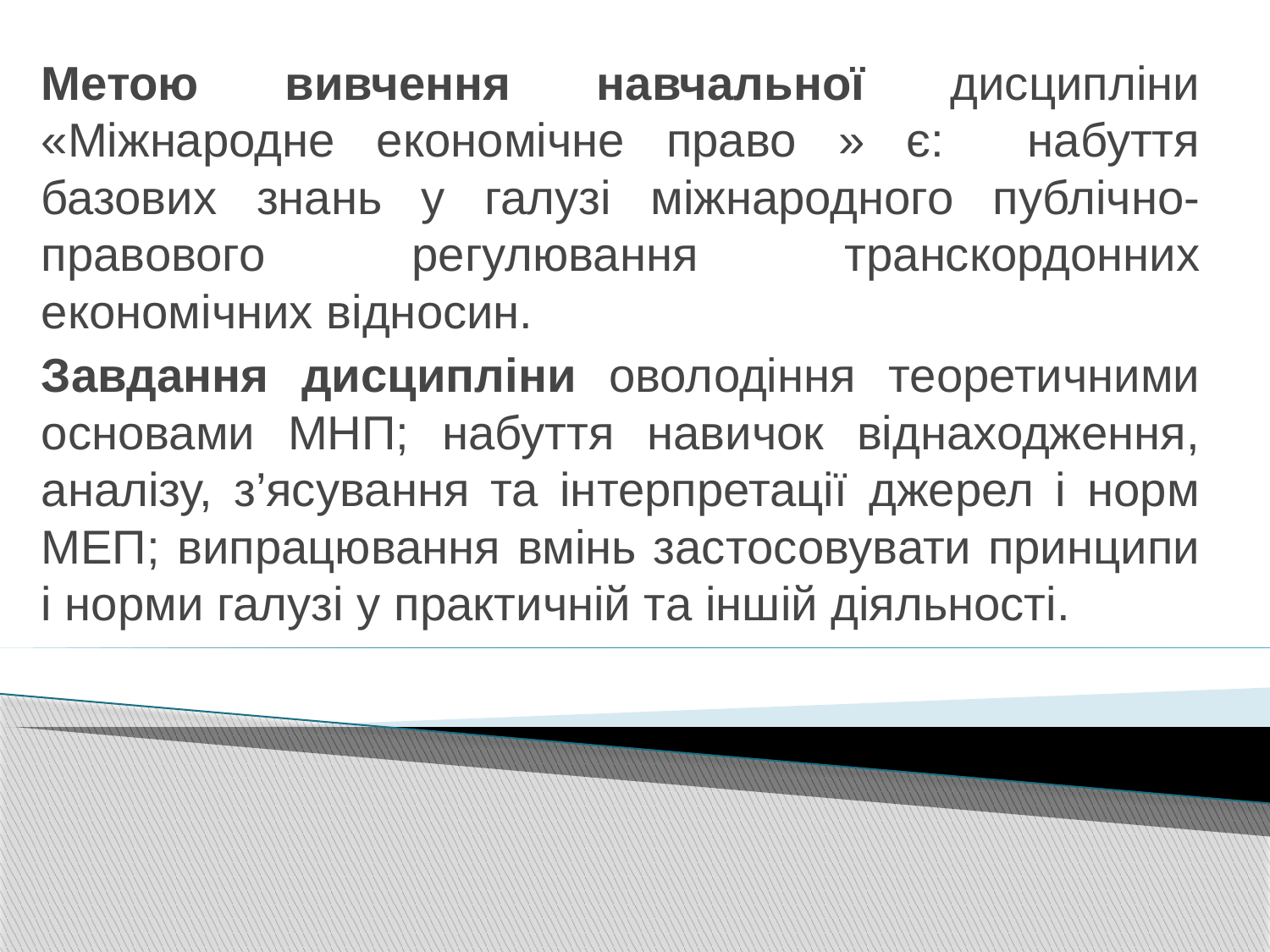

Метою вивчення навчальної дисципліни «Міжнародне економічне право » є:  набуття базових знань у галузі міжнародного публічно-правового регулювання транскордонних економічних відносин.
Завдання дисципліни оволодіння теоретичними основами МНП; набуття навичок віднаходження, аналізу, з’ясування та інтерпретації джерел і норм МЕП; випрацювання вмінь застосовувати принципи і норми галузі у практичній та іншій діяльності.